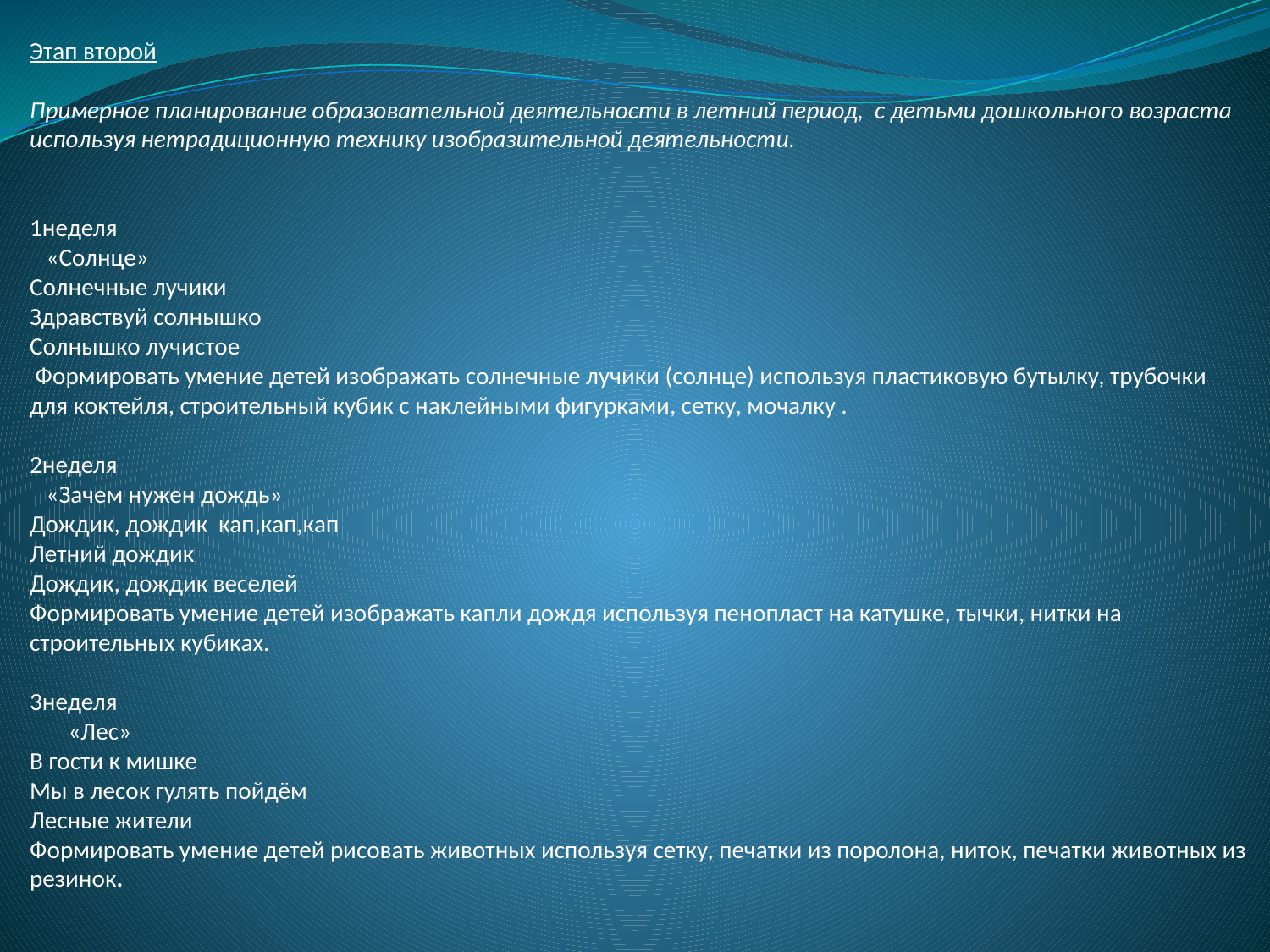

# Этап второй   Примерное планирование образовательной деятельности в летний период,  с детьми дошкольного возраста используя нетрадиционную технику изобразительной деятельности. 1неделя «Солнце» Солнечные лучики Здравствуй солнышко Солнышко лучистое Формировать умение детей изображать солнечные лучики (солнце) используя пластиковую бутылку, трубочки для коктейля, строительный кубик с наклейными фигурками, сетку, мочалку . 2неделя «Зачем нужен дождь» Дождик, дождик  кап,кап,кап Летний дождик Дождик, дождик веселей Формировать умение детей изображать капли дождя используя пенопласт на катушке, тычки, нитки на строительных кубиках. 3неделя «Лес» В гости к мишке Мы в лесок гулять пойдём Лесные жители Формировать умение детей рисовать животных используя сетку, печатки из поролона, ниток, печатки животных из резинок.